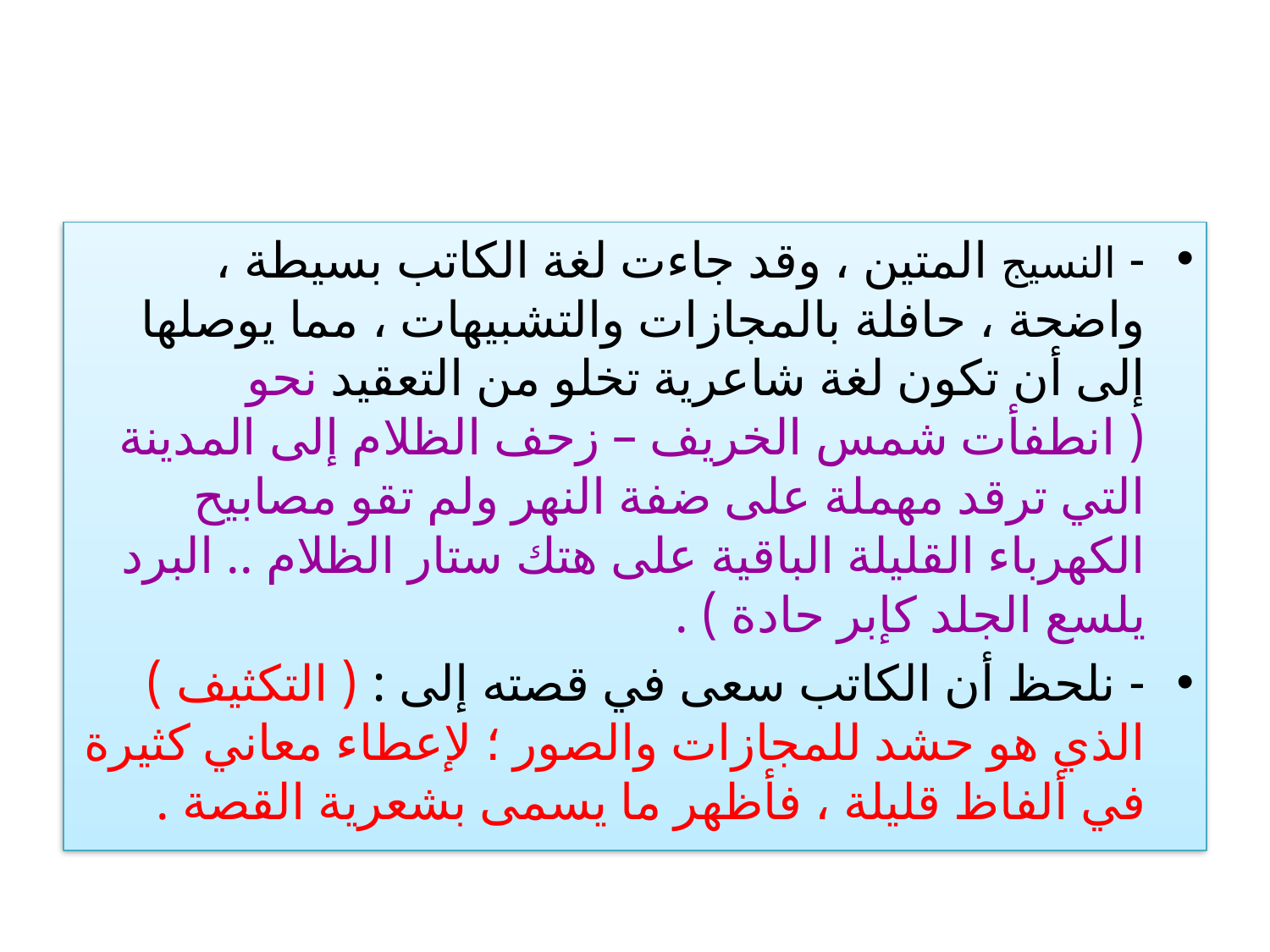

#
- النسيج المتين ، وقد جاءت لغة الكاتب بسيطة ، واضحة ، حافلة بالمجازات والتشبيهات ، مما يوصلها إلى أن تكون لغة شاعرية تخلو من التعقيد نحو ( انطفأت شمس الخريف – زحف الظلام إلى المدينة التي ترقد مهملة على ضفة النهر ولم تقو مصابيح الكهرباء القليلة الباقية على هتك ستار الظلام .. البرد يلسع الجلد كإبر حادة ) .
- نلحظ أن الكاتب سعى في قصته إلى : ( التكثيف ) الذي هو حشد للمجازات والصور ؛ لإعطاء معاني كثيرة في ألفاظ قليلة ، فأظهر ما يسمى بشعرية القصة .